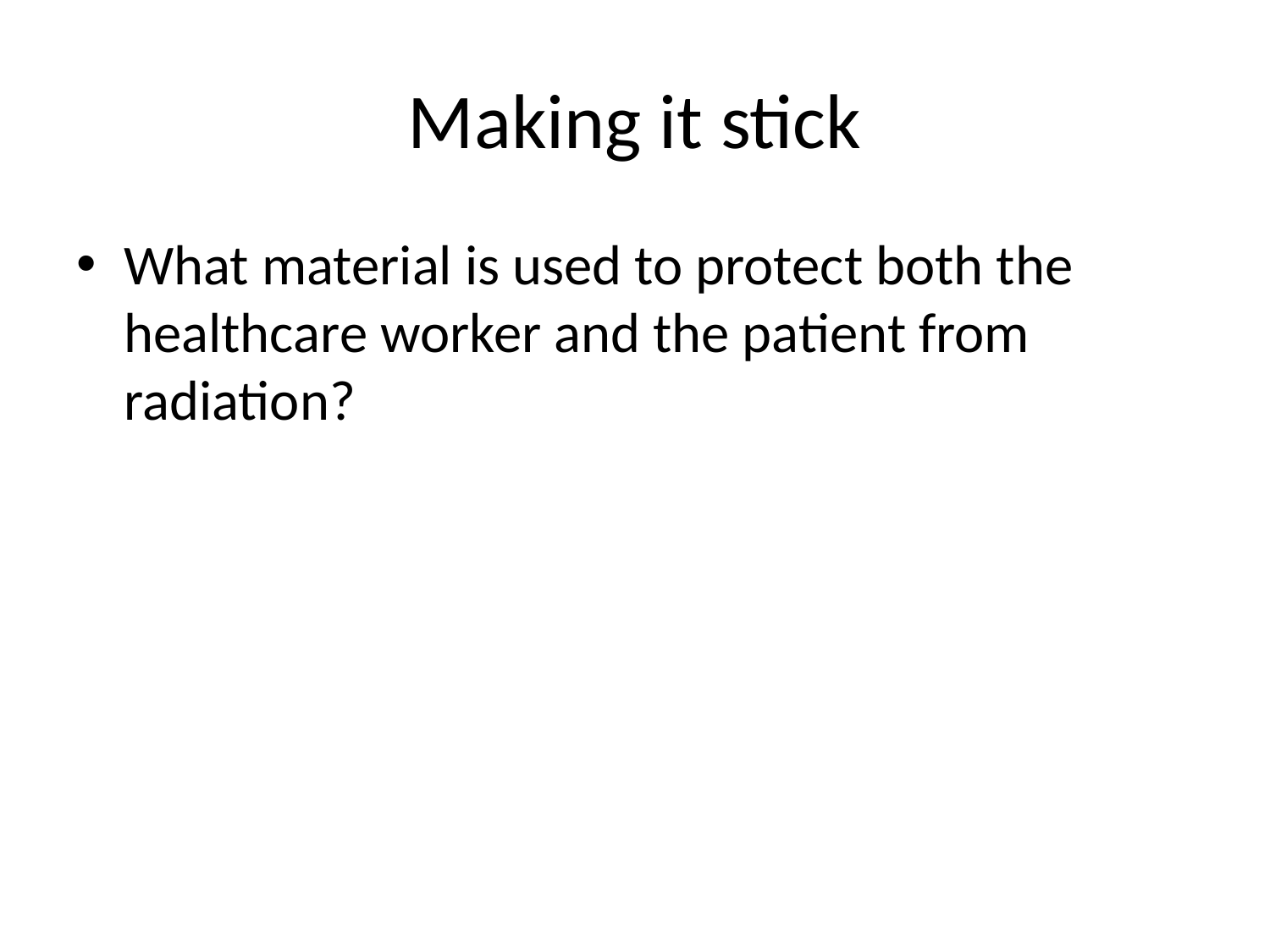

# Making it stick
What material is used to protect both the healthcare worker and the patient from radiation?